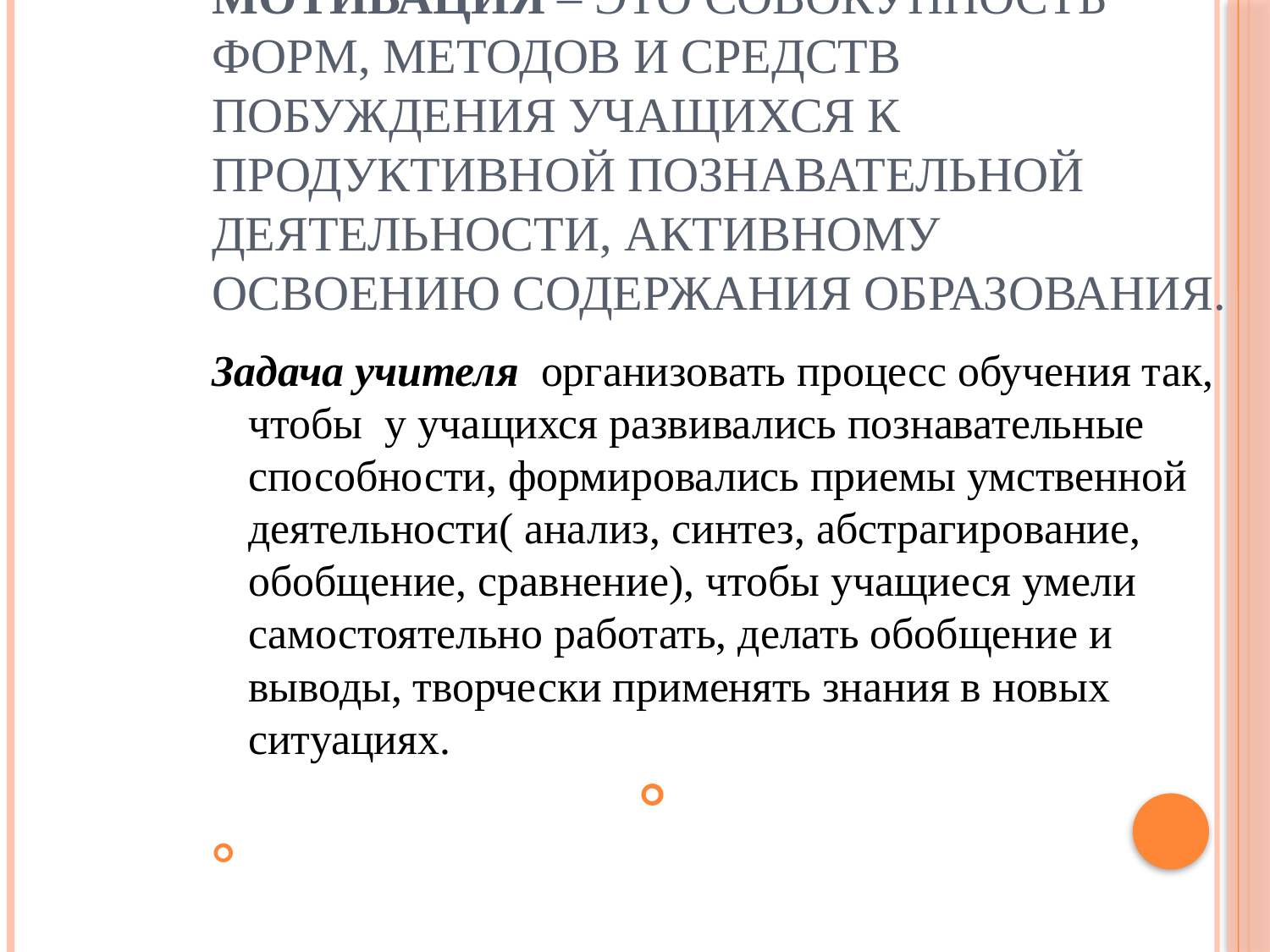

# Мотивация – это совокупность форм, методов и средств побуждения учащихся к продуктивной познавательной деятельности, активному освоению содержания образования.
Задача учителя  организовать процесс обучения так, чтобы  у учащихся развивались познавательные способности, формировались приемы умственной деятельности( анализ, синтез, абстрагирование, обобщение, сравнение), чтобы учащиеся умели самостоятельно работать, делать обобщение и выводы, творчески применять знания в новых ситуациях.